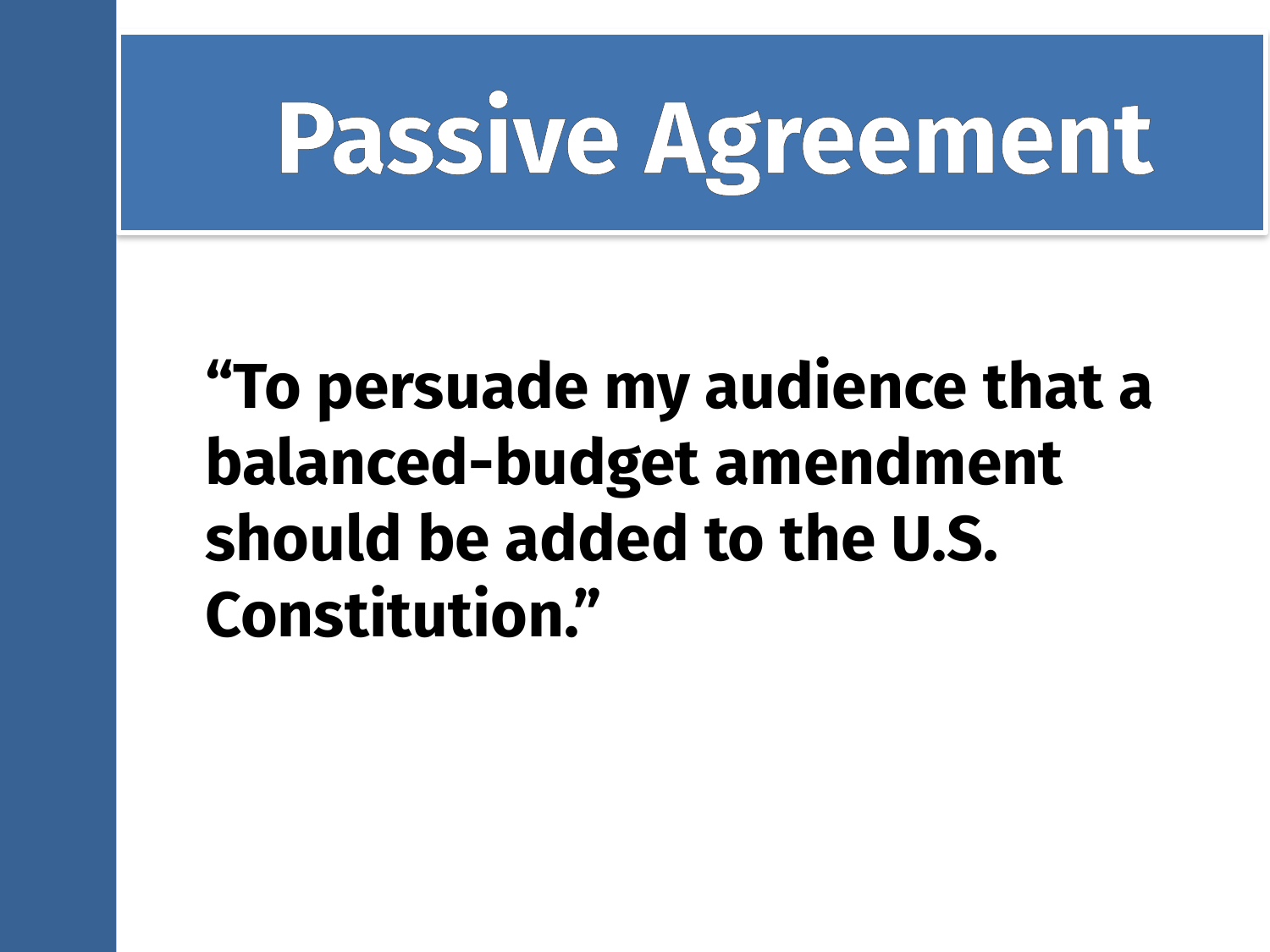

# Passive Agreement
“To persuade my audience that a balanced-budget amendment should be added to the U.S. Constitution.”